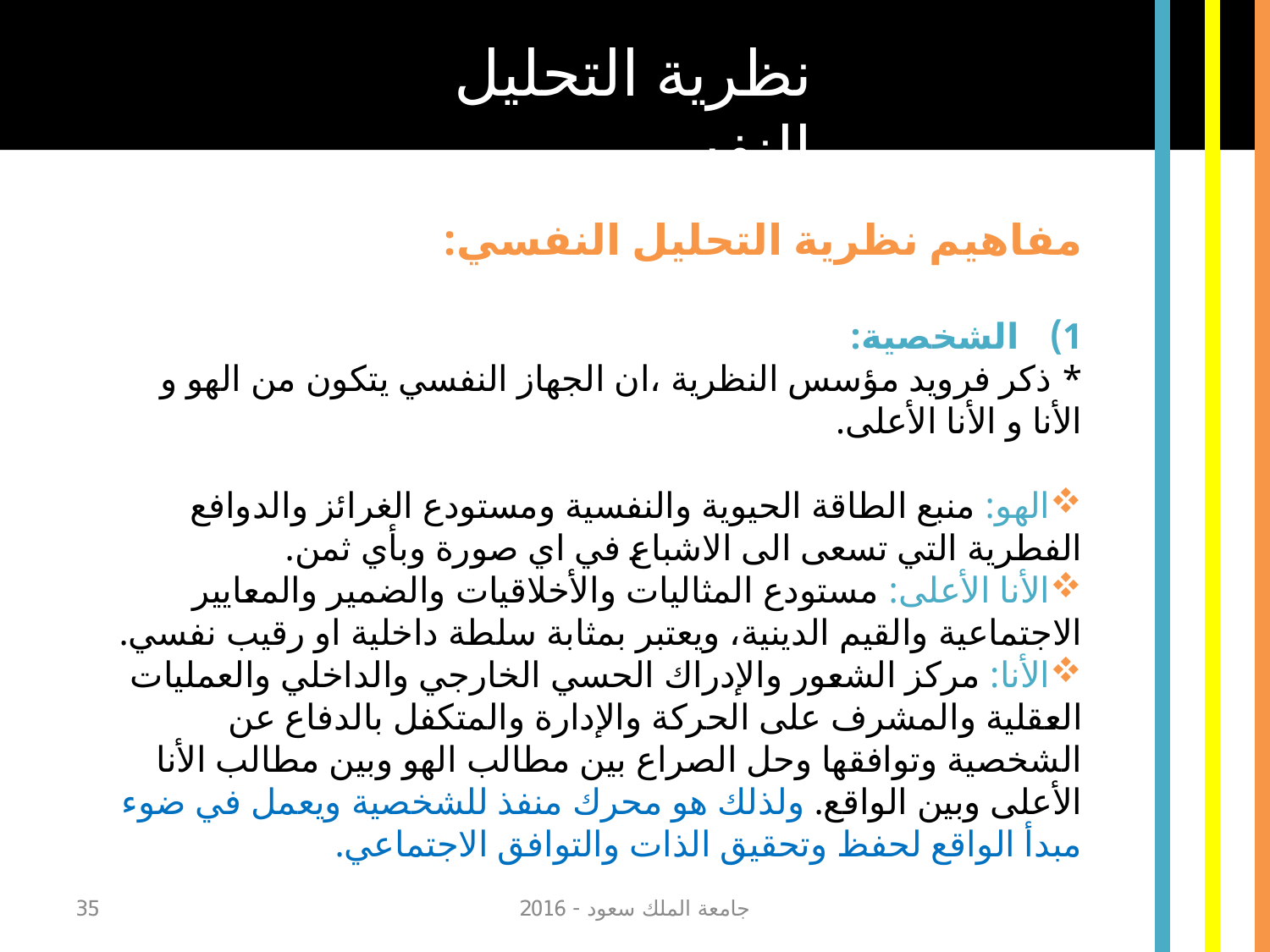

نظرية التحليل النفسي
مفاهيم نظرية التحليل النفسي:

الشخصية:
* ذكر فرويد مؤسس النظرية ،ان الجهاز النفسي يتكون من الهو و الأنا و الأنا الأعلى.

الهو: منبع الطاقة الحيوية والنفسية ومستودع الغرائز والدوافع الفطرية التي تسعى الى الاشباع في اي صورة وبأي ثمن.
الأنا الأعلى: مستودع المثاليات والأخلاقيات والضمير والمعايير الاجتماعية والقيم الدينية، ويعتبر بمثابة سلطة داخلية او رقيب نفسي.
الأنا: مركز الشعور والإدراك الحسي الخارجي والداخلي والعمليات العقلية والمشرف على الحركة والإدارة والمتكفل بالدفاع عن الشخصية وتوافقها وحل الصراع بين مطالب الهو وبين مطالب الأنا الأعلى وبين الواقع. ولذلك هو محرك منفذ للشخصية ويعمل في ضوء مبدأ الواقع لحفظ وتحقيق الذات والتوافق الاجتماعي.
35
جامعة الملك سعود - 2016